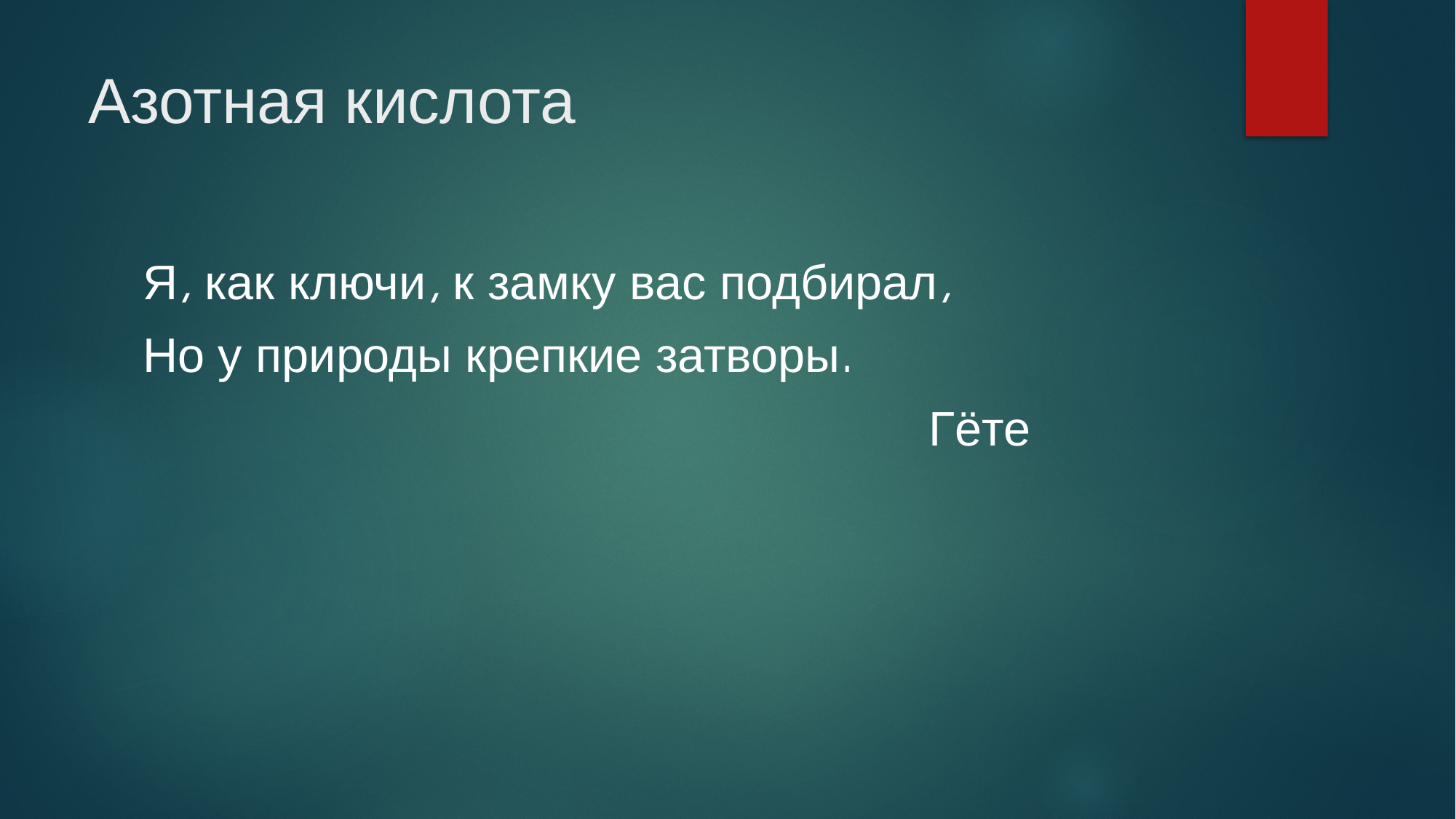

# Азотная кислота
Я, как ключи, к замку вас подбирал,
Но у природы крепкие затворы.
Гёте